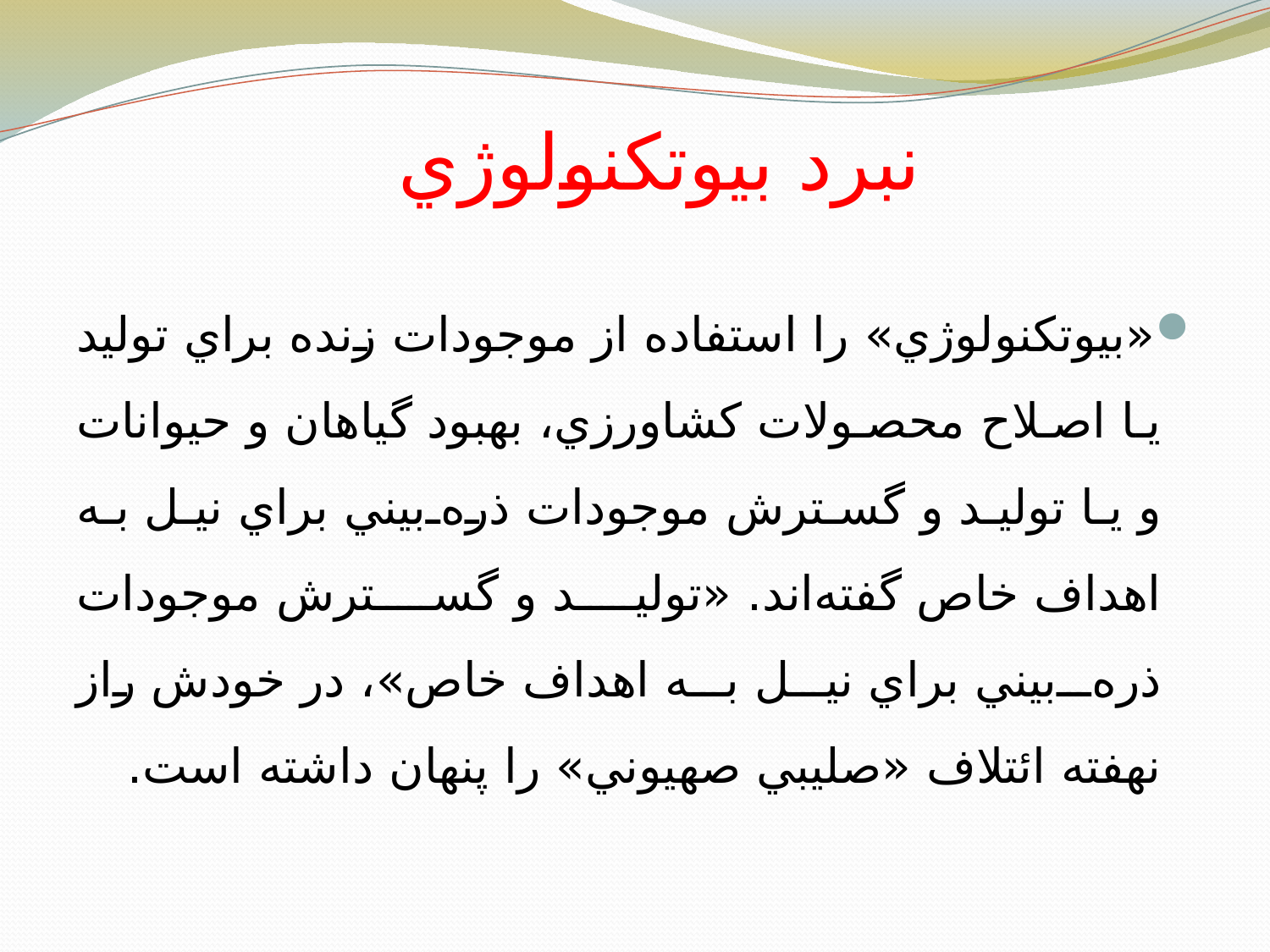

نبرد بيوتكنولوژي
#
«بيوتكنولوژي» را استفاده از موجودات زنده براي توليد يا اصلاح محصولات كشاورزي،‌ بهبود گياهان و حيوانات و يا توليد و گسترش موجودات ذره‌بيني براي نيل به اهداف خاص گفته‌اند. «توليد و گسترش موجودات ذره‌بيني براي نيل به اهداف خاص»، در خودش راز نهفته ائتلاف «صليبي صهيوني» را پنهان داشته است.